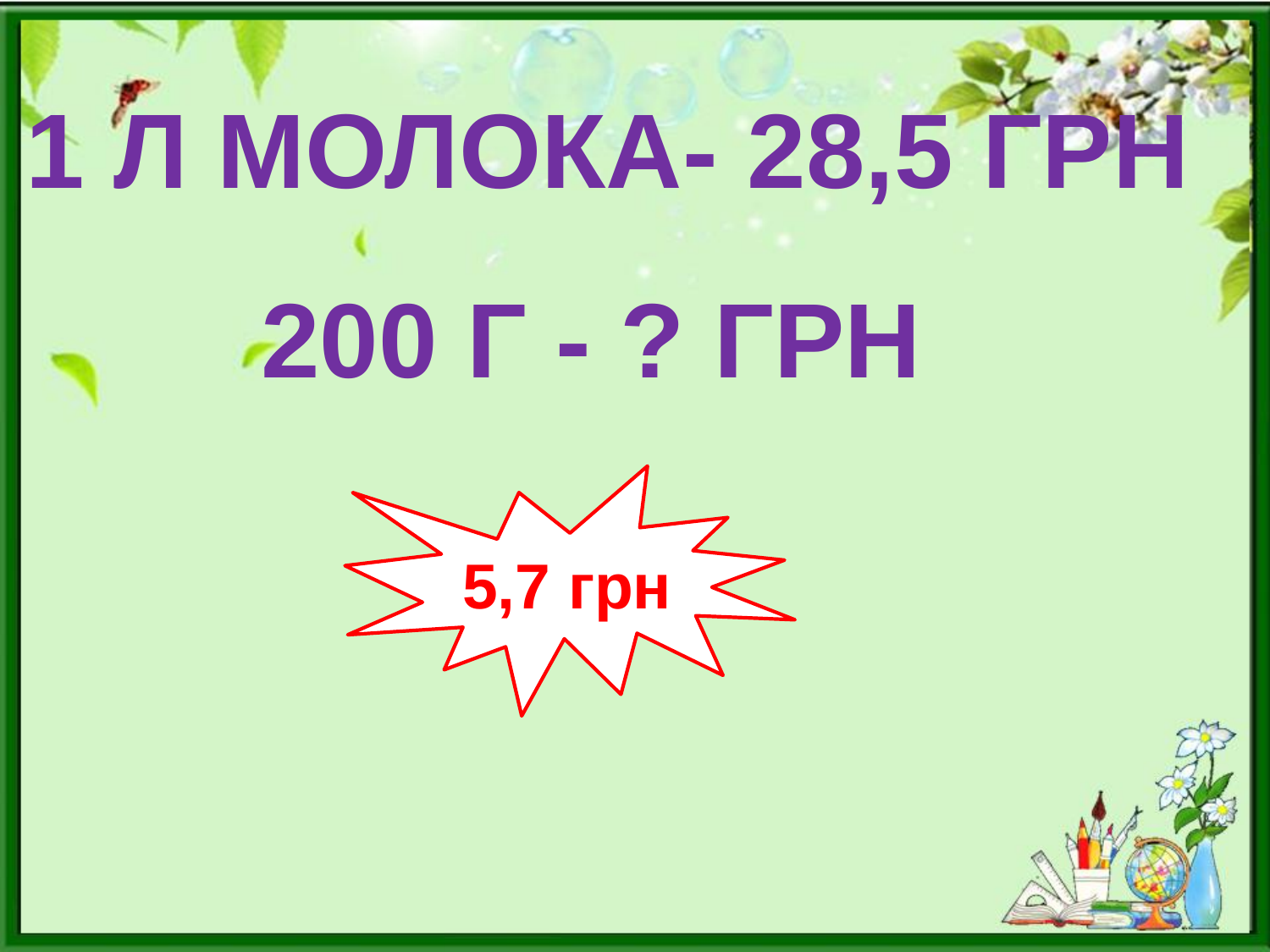

1 Л МОЛОКА- 28,5 ГРН
200 Г - ? ГРН
5,7 грн